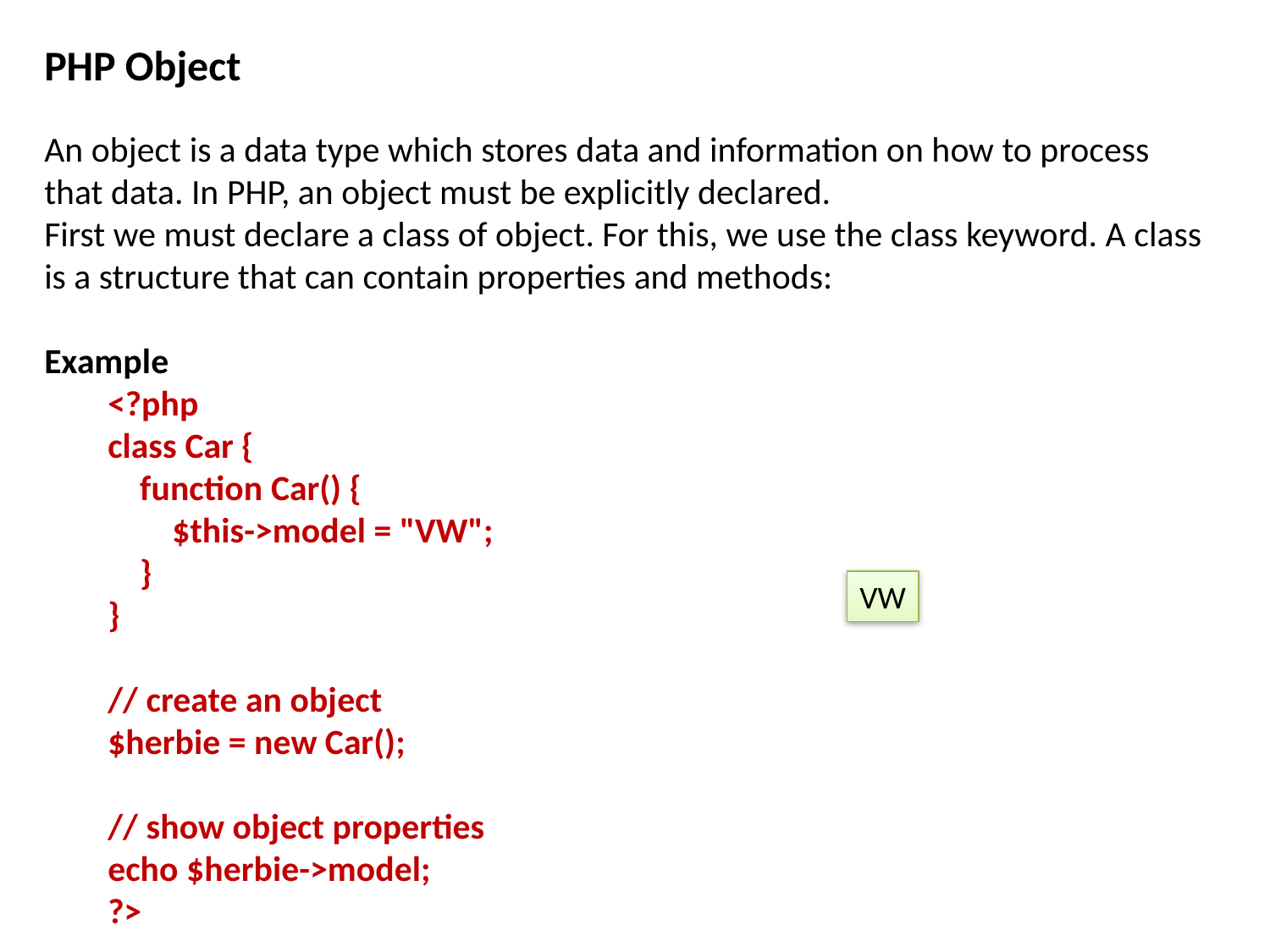

PHP Object

An object is a data type which stores data and information on how to process that data. In PHP, an object must be explicitly declared.
First we must declare a class of object. For this, we use the class keyword. A class is a structure that can contain properties and methods:

Example
<?php
class Car {
    function Car() {
        $this->model = "VW";
    }
}
// create an object
$herbie = new Car();
// show object properties
echo $herbie->model;
?>
VW